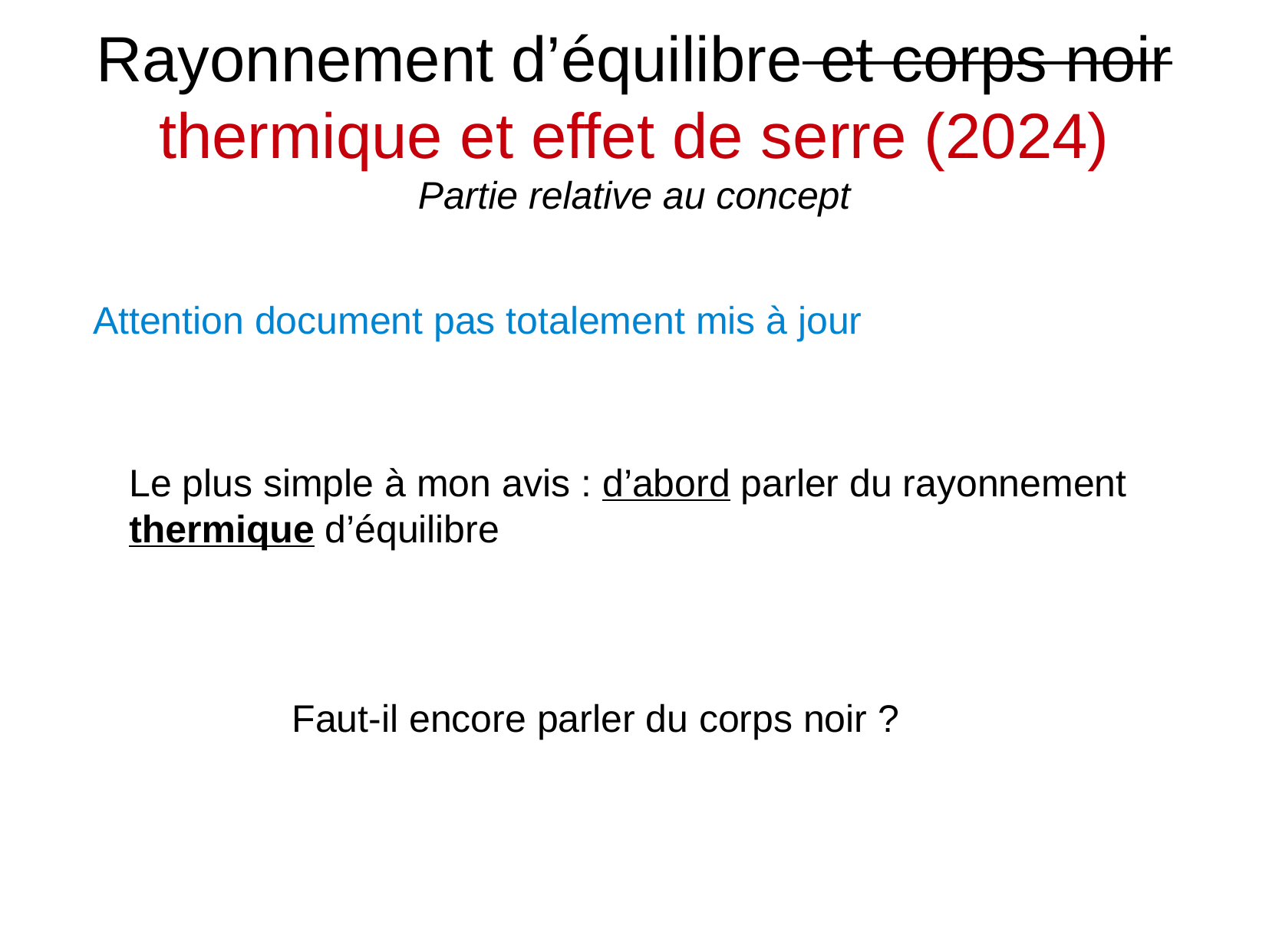

# Rayonnement d’équilibre et corps noir thermique et effet de serre (2024) Partie relative au concept
Attention document pas totalement mis à jour
Le plus simple à mon avis : d’abord parler du rayonnement
thermique d’équilibre
Faut-il encore parler du corps noir ?